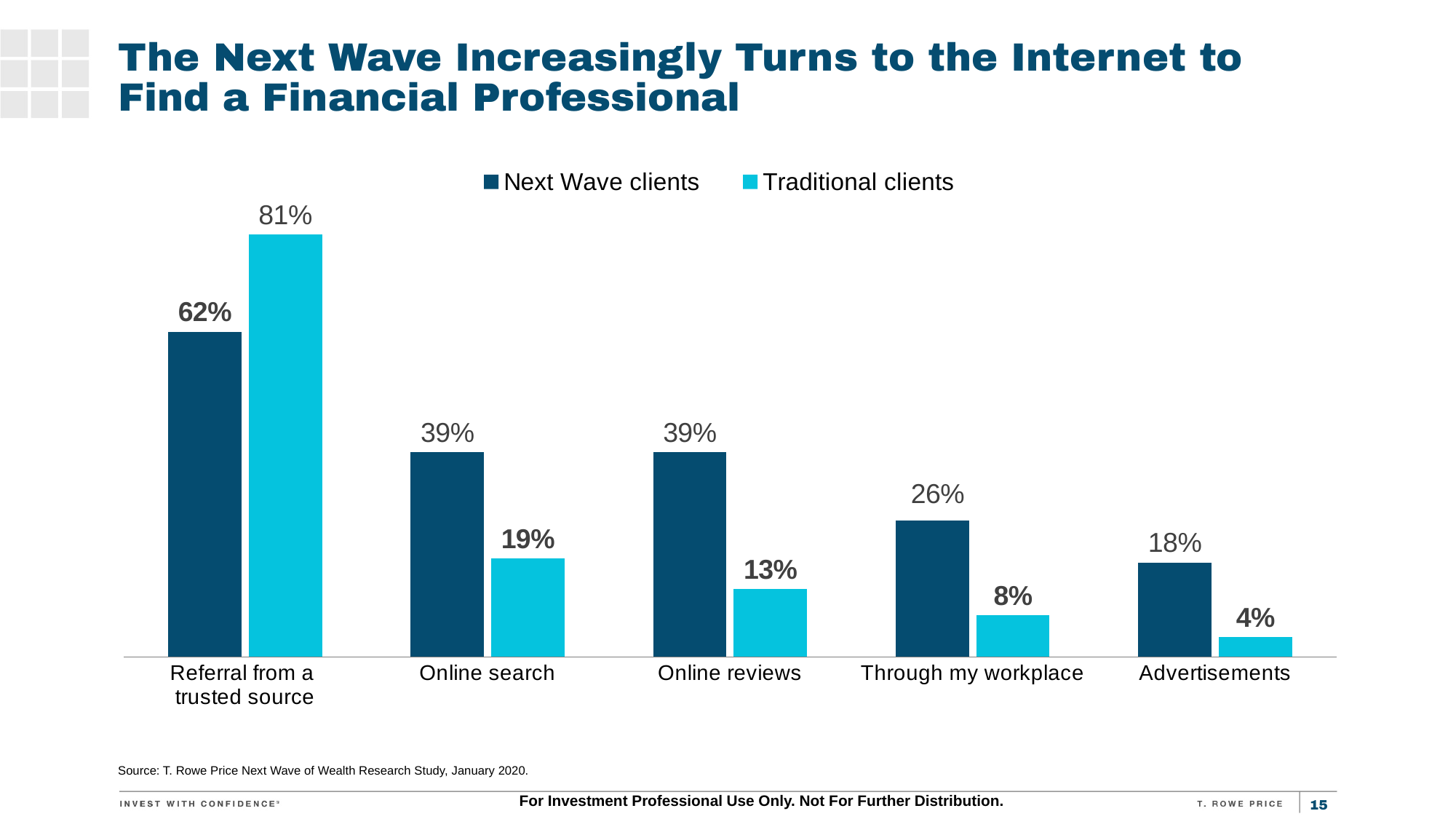

# The Next Wave Increasingly Turns to the Internet to Find a Financial Professional

[unsupported chart]

Source: T. Rowe Price Next Wave of Wealth Research Study, January 2020.